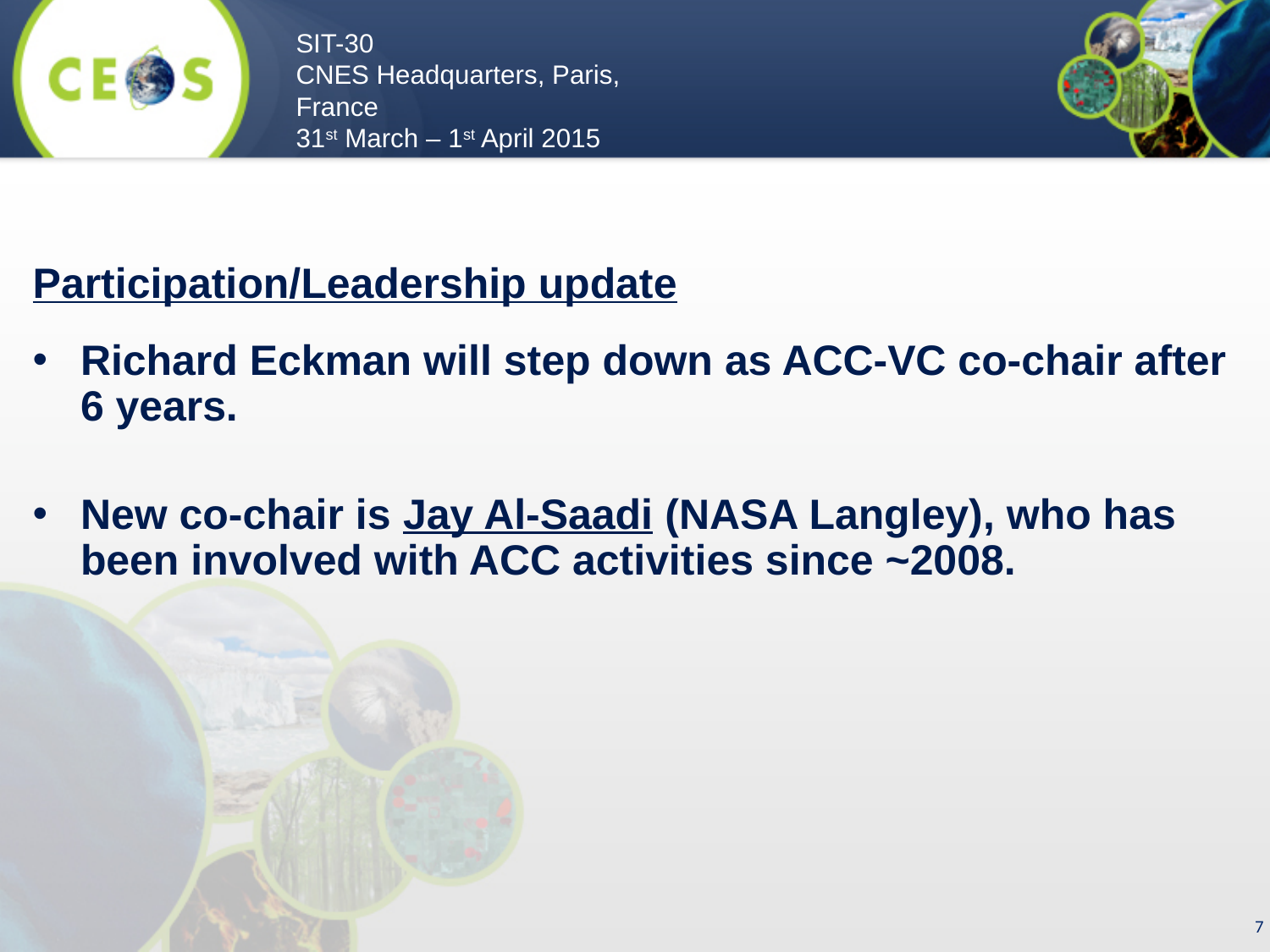

Participation/Leadership update

Richard Eckman will step down as ACC-VC co-chair after 6 years.

New co-chair is Jay Al-Saadi (NASA Langley), who has been involved with ACC activities since ~2008.

7